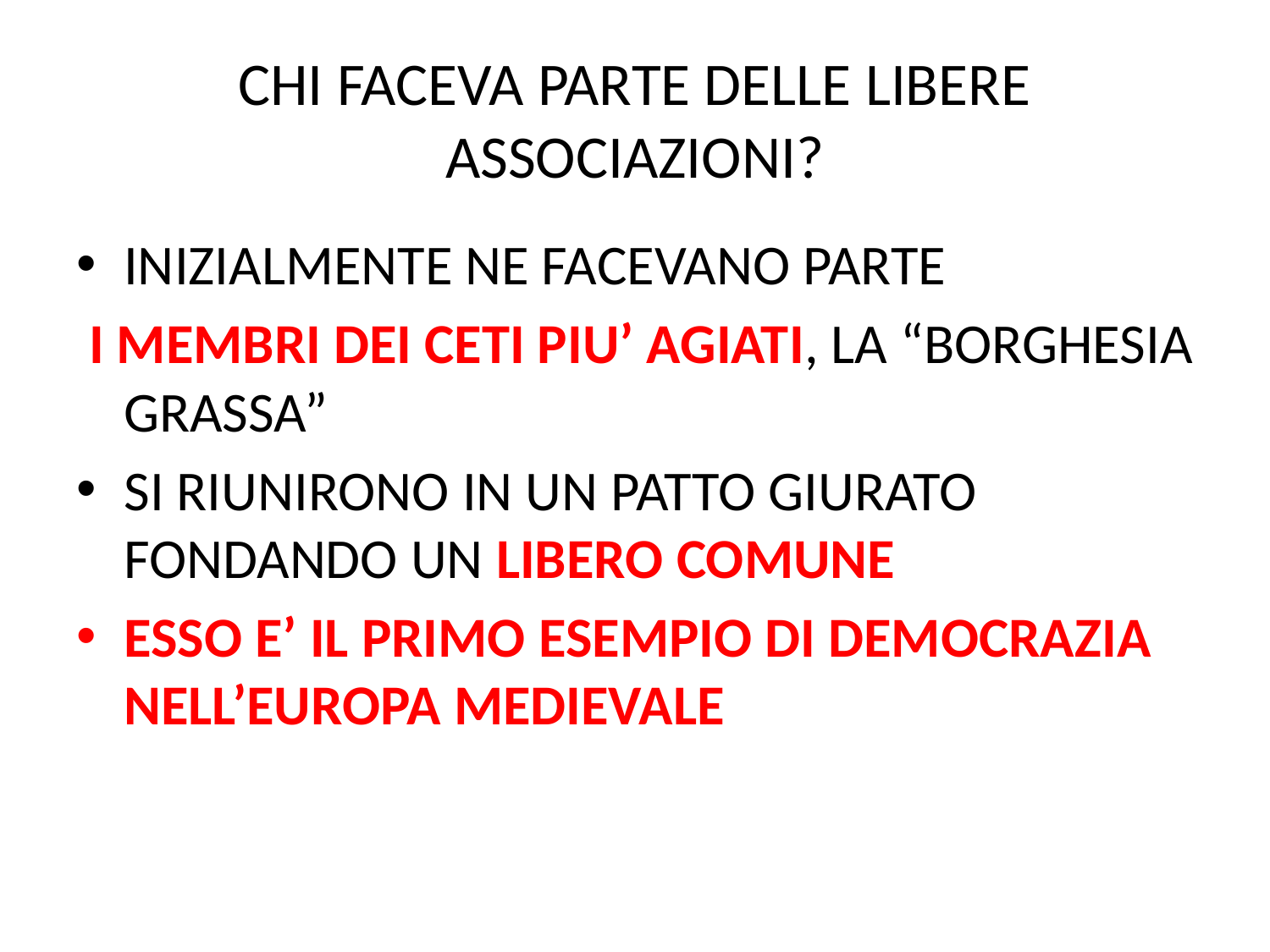

# CHI FACEVA PARTE DELLE LIBERE ASSOCIAZIONI?
INIZIALMENTE NE FACEVANO PARTE
 I MEMBRI DEI CETI PIU’ AGIATI, LA “BORGHESIA GRASSA”
SI RIUNIRONO IN UN PATTO GIURATO FONDANDO UN LIBERO COMUNE
ESSO E’ IL PRIMO ESEMPIO DI DEMOCRAZIA NELL’EUROPA MEDIEVALE